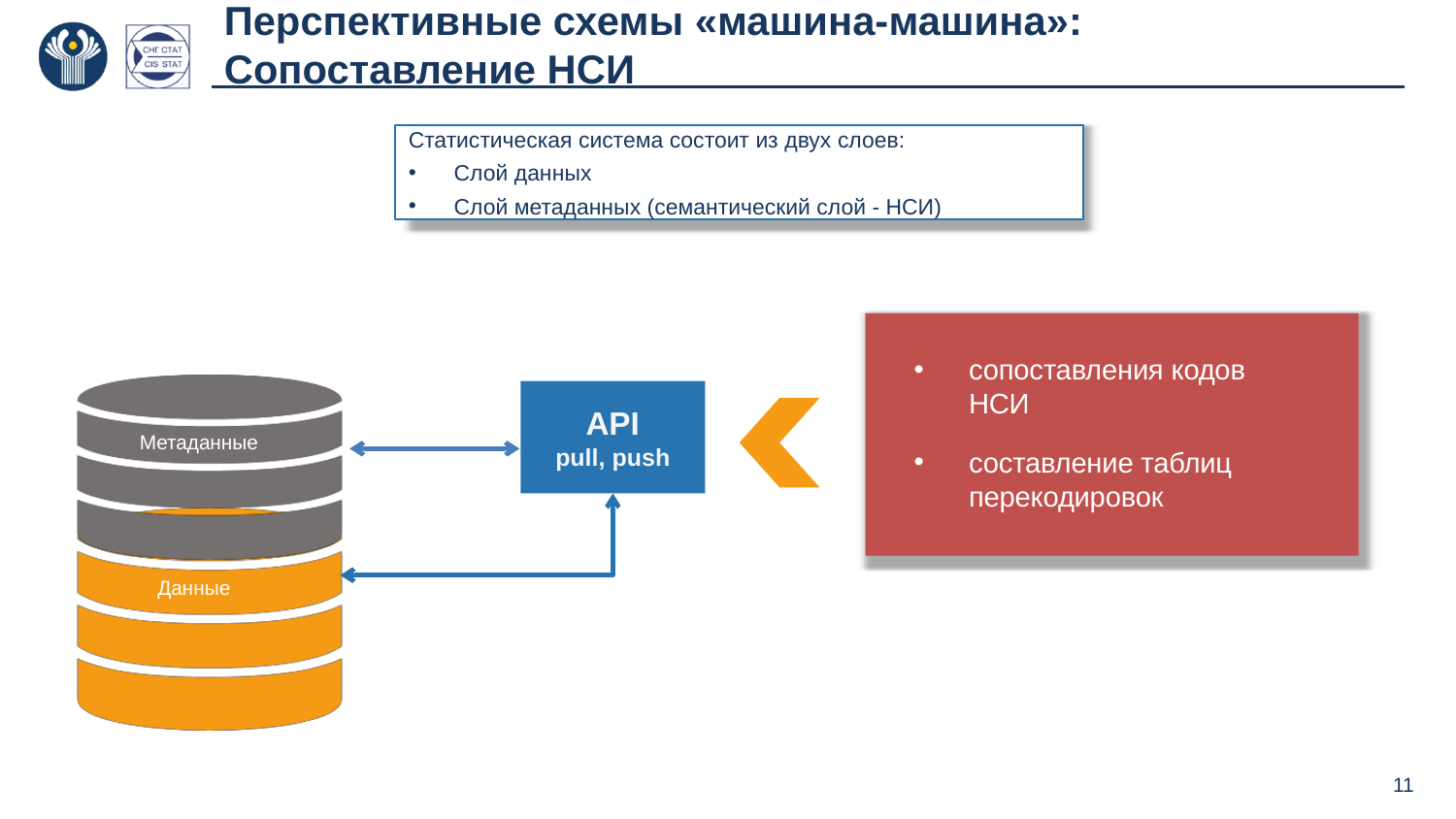

# Перспективные схемы «машина-машина»: Cопоставление НСИ

Статистическая система состоит из двух слоев:
Слой данных
Слой метаданных (семантический слой - НСИ)

сопоставления кодов  НСИ
составление таблиц перекодировок

API
pull, push
Метаданные

Данные